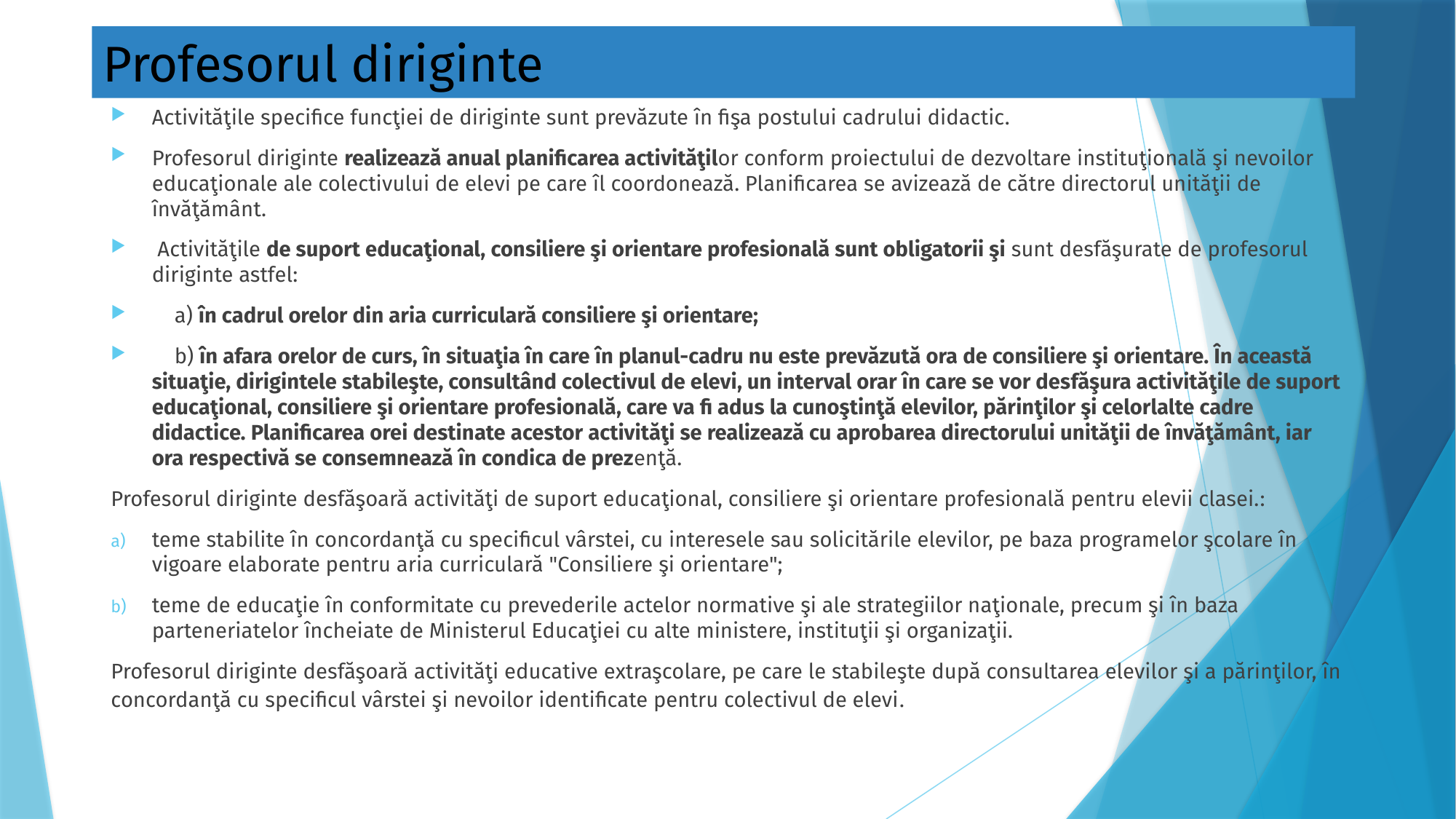

# Profesorul diriginte
Activităţile specifice funcţiei de diriginte sunt prevăzute în fişa postului cadrului didactic.
Profesorul diriginte realizează anual planificarea activităţilor conform proiectului de dezvoltare instituţională şi nevoilor educaţionale ale colectivului de elevi pe care îl coordonează. Planificarea se avizează de către directorul unităţii de învăţământ.
 Activităţile de suport educaţional, consiliere şi orientare profesională sunt obligatorii şi sunt desfăşurate de profesorul diriginte astfel:
    a) în cadrul orelor din aria curriculară consiliere şi orientare;
    b) în afara orelor de curs, în situaţia în care în planul-cadru nu este prevăzută ora de consiliere şi orientare. În această situaţie, dirigintele stabileşte, consultând colectivul de elevi, un interval orar în care se vor desfăşura activităţile de suport educaţional, consiliere şi orientare profesională, care va fi adus la cunoştinţă elevilor, părinţilor şi celorlalte cadre didactice. Planificarea orei destinate acestor activităţi se realizează cu aprobarea directorului unităţii de învăţământ, iar ora respectivă se consemnează în condica de prezenţă.
Profesorul diriginte desfăşoară activităţi de suport educaţional, consiliere şi orientare profesională pentru elevii clasei.:
teme stabilite în concordanţă cu specificul vârstei, cu interesele sau solicitările elevilor, pe baza programelor şcolare în vigoare elaborate pentru aria curriculară "Consiliere şi orientare";
teme de educaţie în conformitate cu prevederile actelor normative şi ale strategiilor naţionale, precum şi în baza parteneriatelor încheiate de Ministerul Educaţiei cu alte ministere, instituţii şi organizaţii.
Profesorul diriginte desfăşoară activităţi educative extraşcolare, pe care le stabileşte după consultarea elevilor şi a părinţilor, în concordanţă cu specificul vârstei şi nevoilor identificate pentru colectivul de elevi.